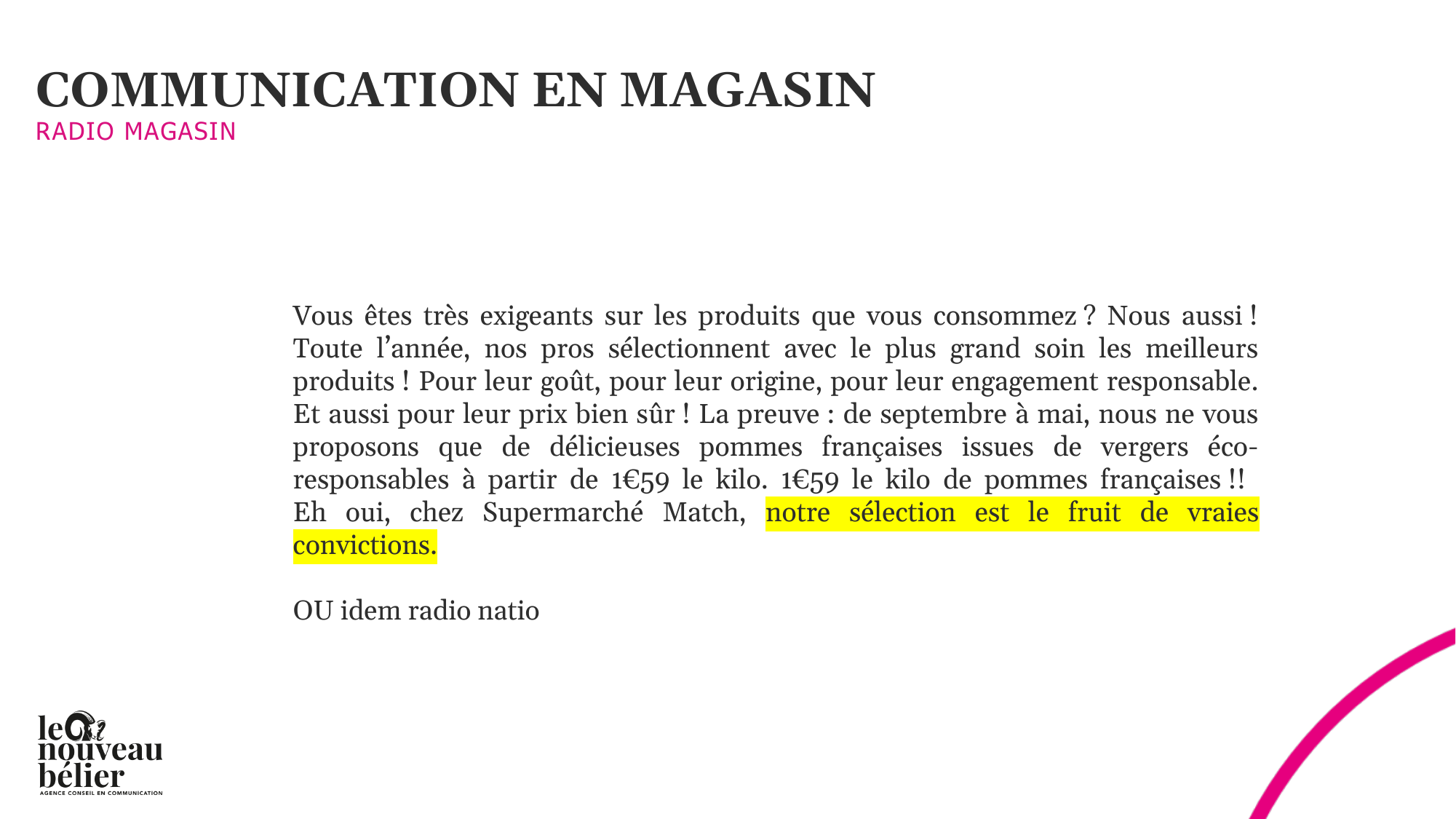

# COMMUNICATION EN MAGASIN
RADIO MAGASIN
Vous êtes très exigeants sur les produits que vous consommez ? Nous aussi ! Toute l’année, nos pros sélectionnent avec le plus grand soin les meilleurs produits ! Pour leur goût, pour leur origine, pour leur engagement responsable. Et aussi pour leur prix bien sûr ! La preuve : de septembre à mai, nous ne vous proposons que de délicieuses pommes françaises issues de vergers éco-responsables à partir de 1€59 le kilo. 1€59 le kilo de pommes françaises !!
Eh oui, chez Supermarché Match, notre sélection est le fruit de vraies convictions.

OU idem radio natio